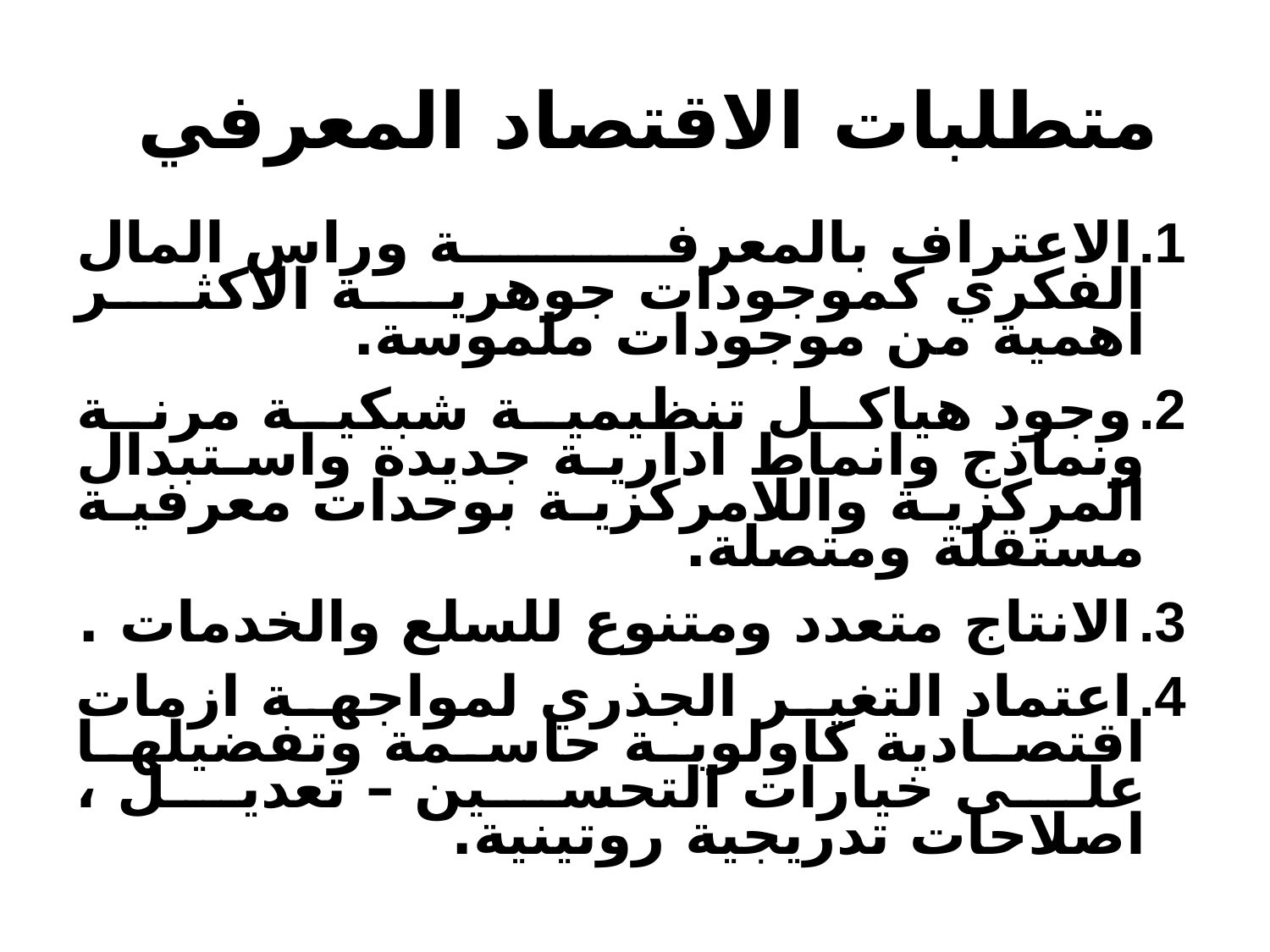

# متطلبات الاقتصاد المعرفي
الاعتراف بالمعرفة وراس المال الفكري كموجودات جوهرية الاكثر اهمية من موجودات ملموسة.
وجود هياكل تنظيمية شبكية مرنة ونماذج وانماط ادارية جديدة واستبدال المركزية واللامركزية بوحدات معرفية مستقلة ومتصلة.
الانتاج متعدد ومتنوع للسلع والخدمات .
اعتماد التغير الجذري لمواجهة ازمات اقتصادية كاولوية حاسمة وتفضيلها على خيارات التحسين – تعديل ، اصلاحات تدريجية روتينية.